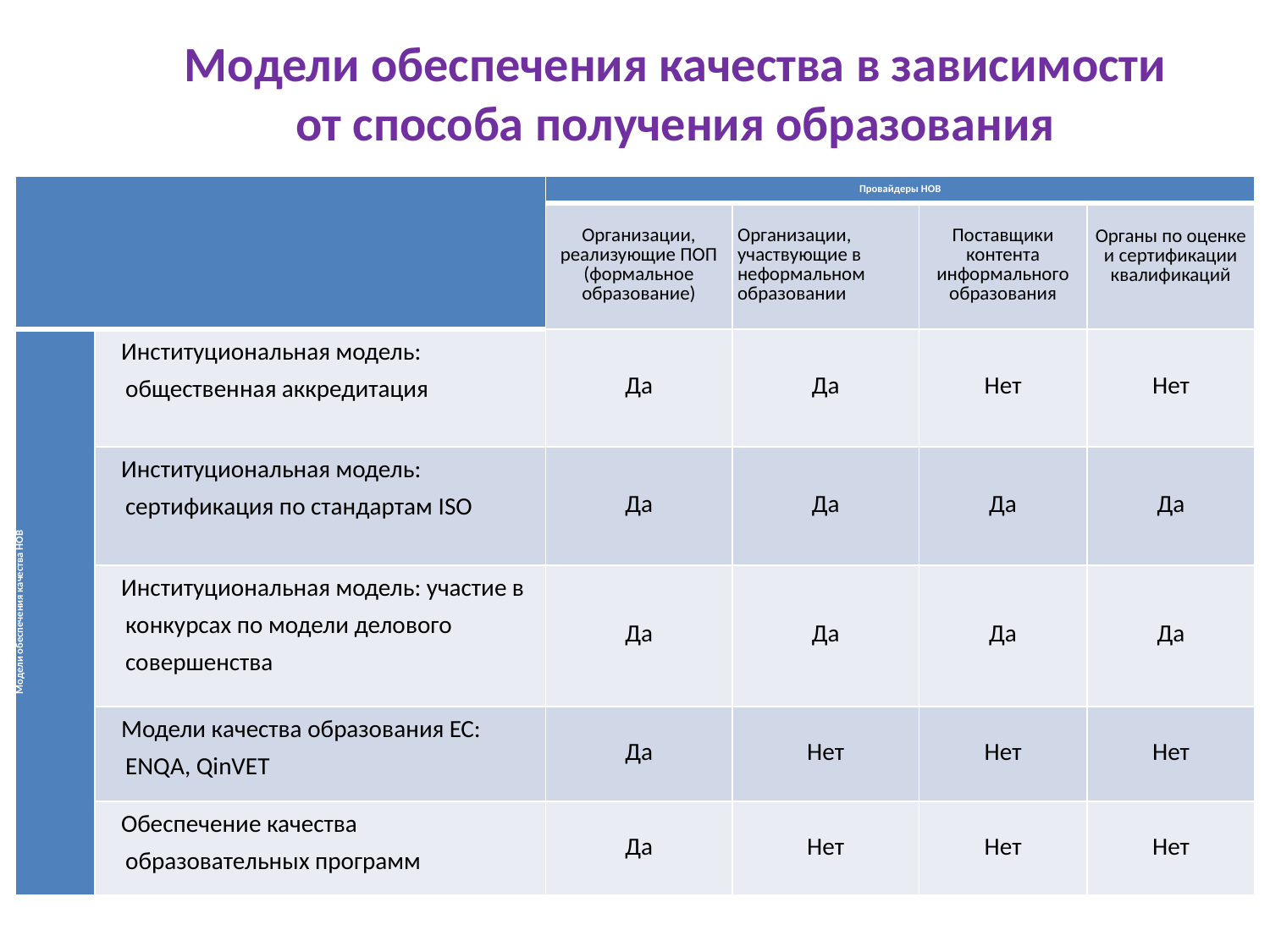

Модели обеспечения качества в зависимости от способа получения образования
|  |  | Провайдеры НОВ |  |  |  |
| --- | --- | --- | --- | --- | --- |
|  |  | Организации, реализующие ПОП (формальное образование) | Организации, участвующие в неформальном образовании | Поставщики контента информального образования | Органы по оценке и сертификации квалификаций |
| Модели обеспечения качества НОВ | Институциональная модель: общественная аккредитация | Да | Да | Нет | Нет |
|  | Институциональная модель: сертификация по стандартам ISO | Да | Да | Да | Да |
|  | Институциональная модель: участие в конкурсах по модели делового совершенства | Да | Да | Да | Да |
|  | Модели качества образования ЕС: ENQA, QinVET | Да | Нет | Нет | Нет |
|  | Обеспечение качества образовательных программ | Да | Нет | Нет | Нет |